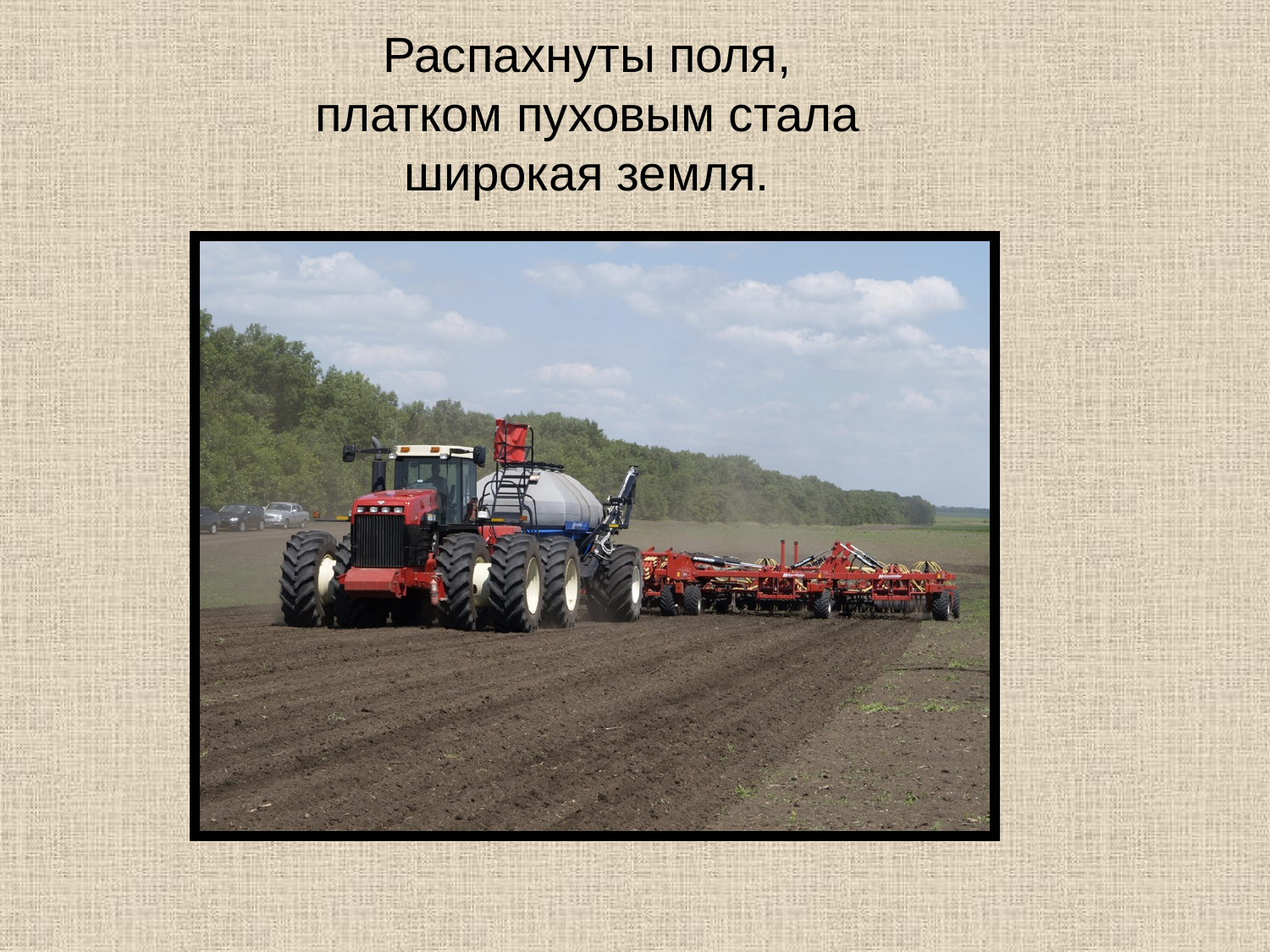

# Распахнуты поля, платком пуховым стала широкая земля.